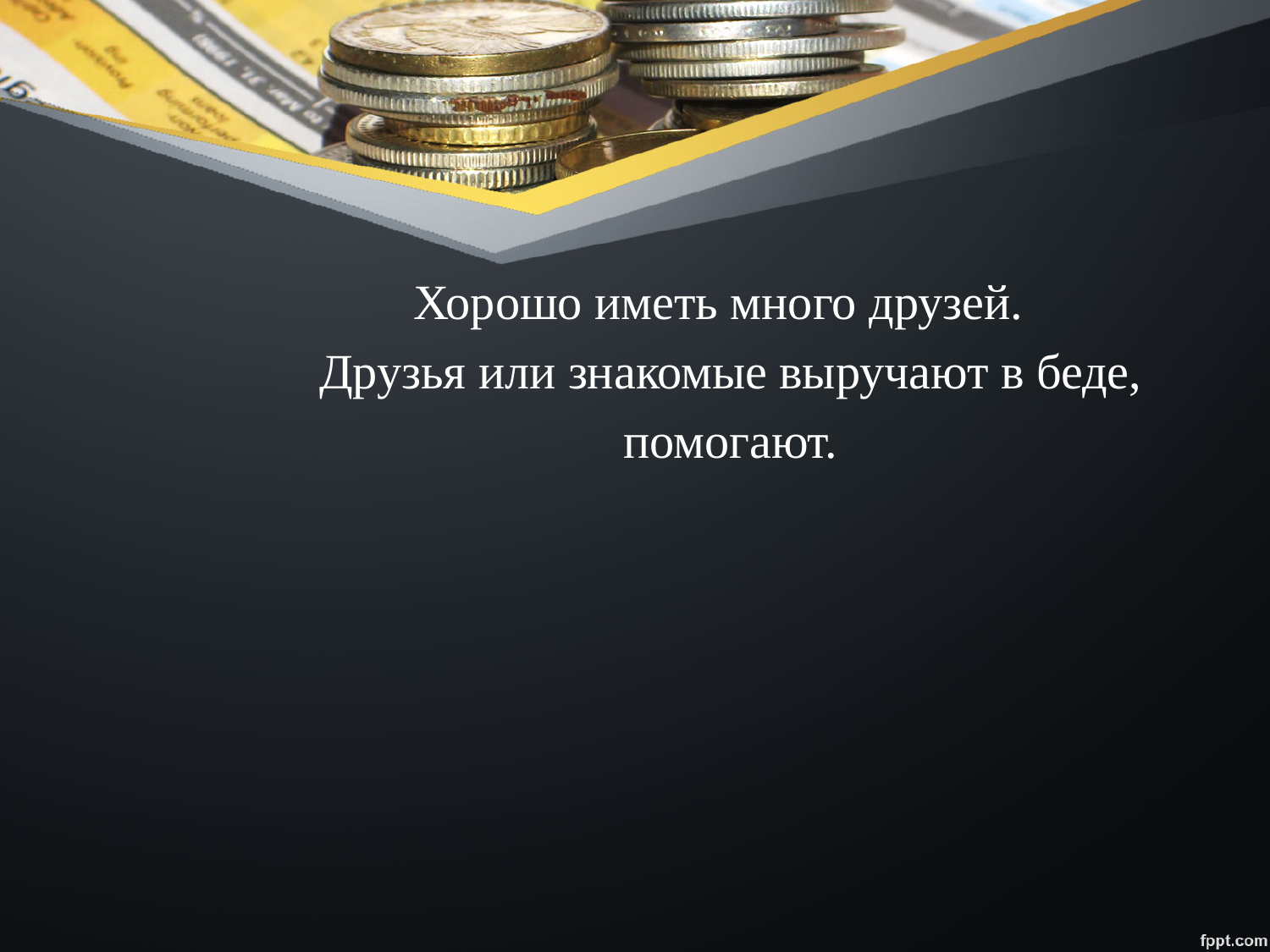

#
Хорошо иметь много друзей.
Друзья или знакомые выручают в беде,
помогают.